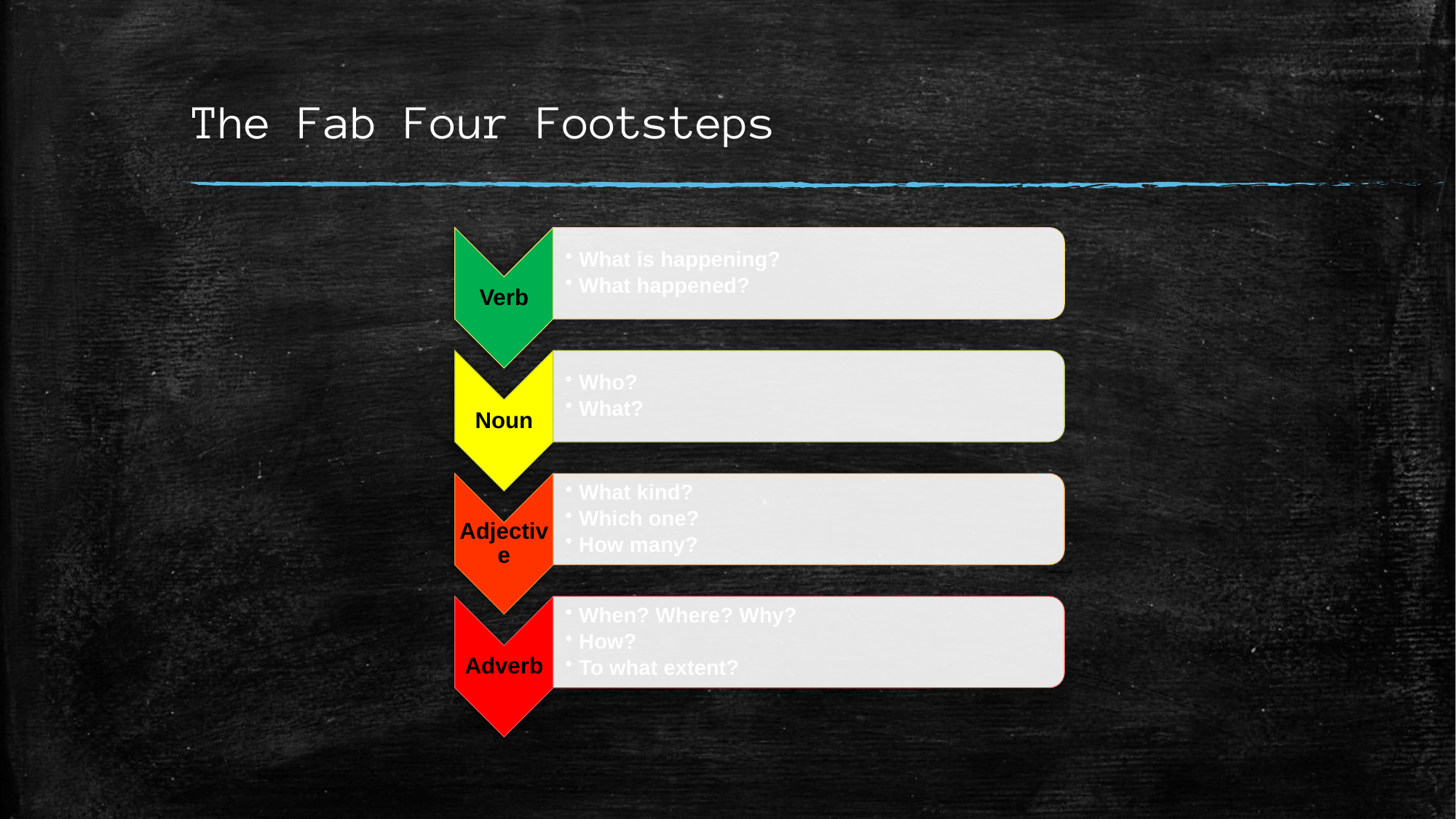

# The Fab Four Footsteps
Verb
What is happening?
What happened?
Noun
Who?
What?
Adjective
What kind?
Which one?
How many?
Adverb
When? Where? Why?
How?
To what extent?